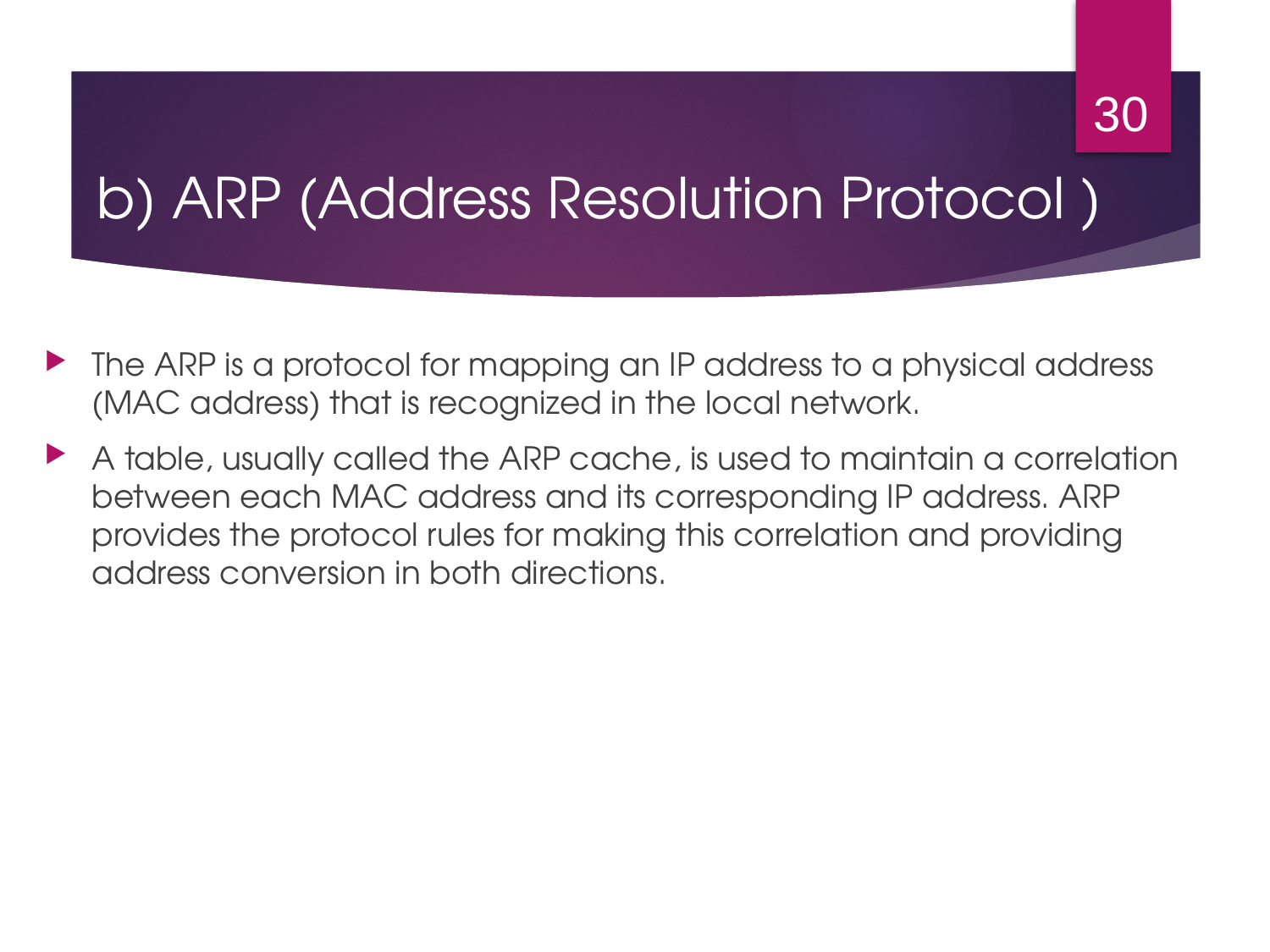

30
# b) ARP (Address Resolution Protocol )
The ARP is a protocol for mapping an IP address to a physical address (MAC address) that is recognized in the local network.
A table, usually called the ARP cache, is used to maintain a correlation between each MAC address and its corresponding IP address. ARP provides the protocol rules for making this correlation and providing address conversion in both directions.